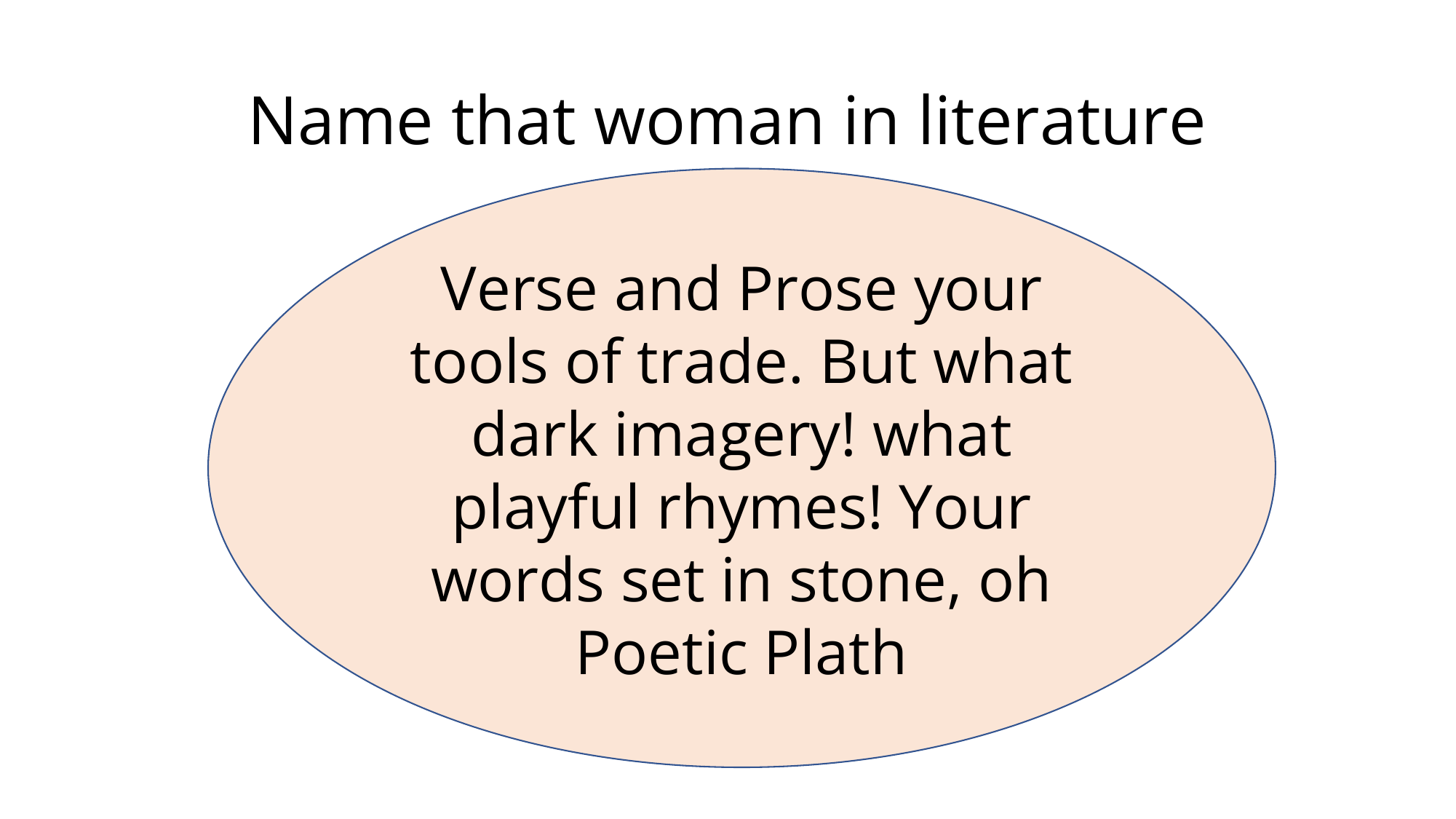

# Name that woman in literature
Verse and Prose your tools of trade. But what dark imagery! what playful rhymes! Your words set in stone, oh Poetic Plath